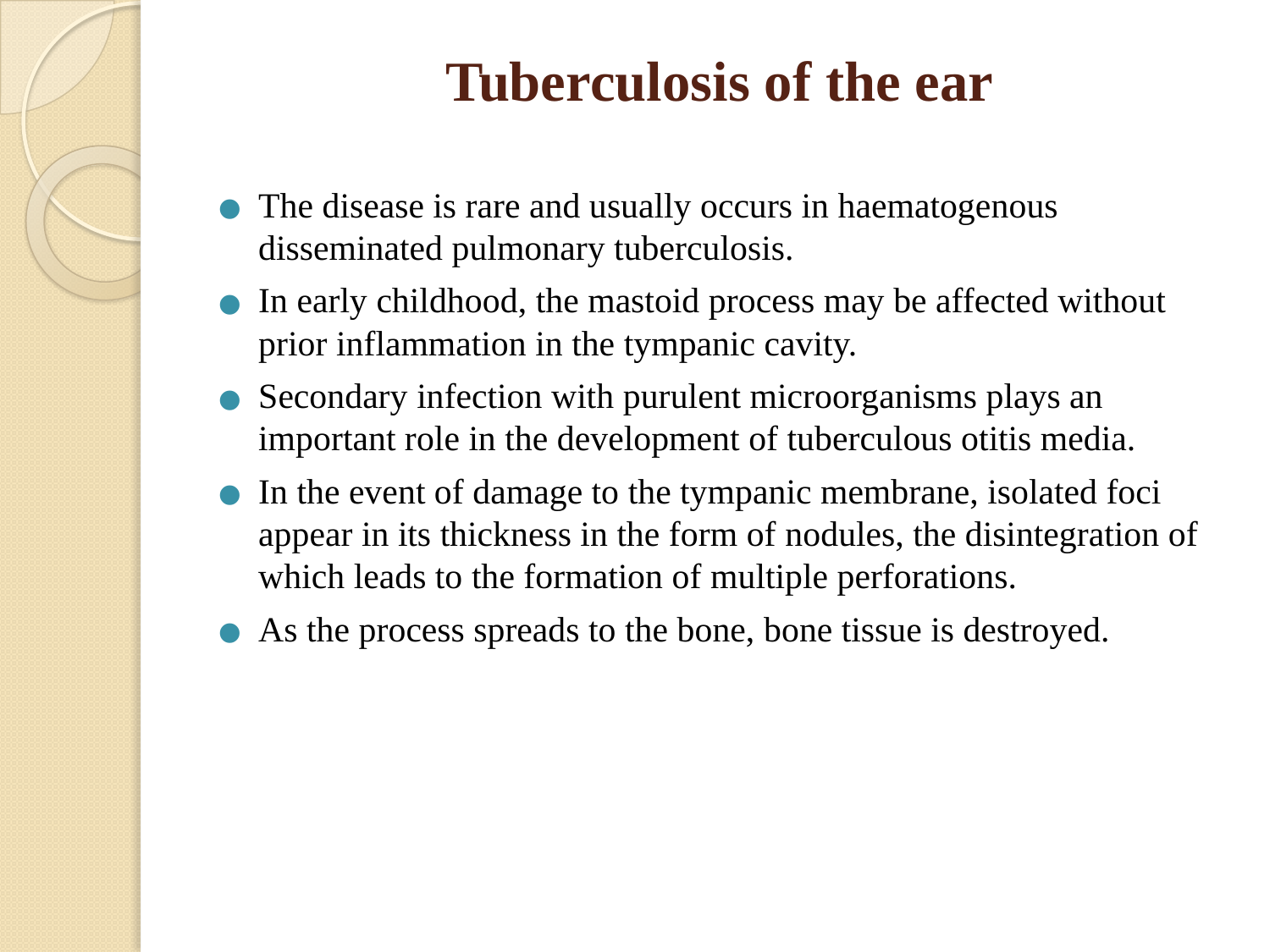

# Tuberculosis of the ear
The disease is rare and usually occurs in haematogenous disseminated pulmonary tuberculosis.
In early childhood, the mastoid process may be affected without prior inflammation in the tympanic cavity.
Secondary infection with purulent microorganisms plays an important role in the development of tuberculous otitis media.
In the event of damage to the tympanic membrane, isolated foci appear in its thickness in the form of nodules, the disintegration of which leads to the formation of multiple perforations.
As the process spreads to the bone, bone tissue is destroyed.